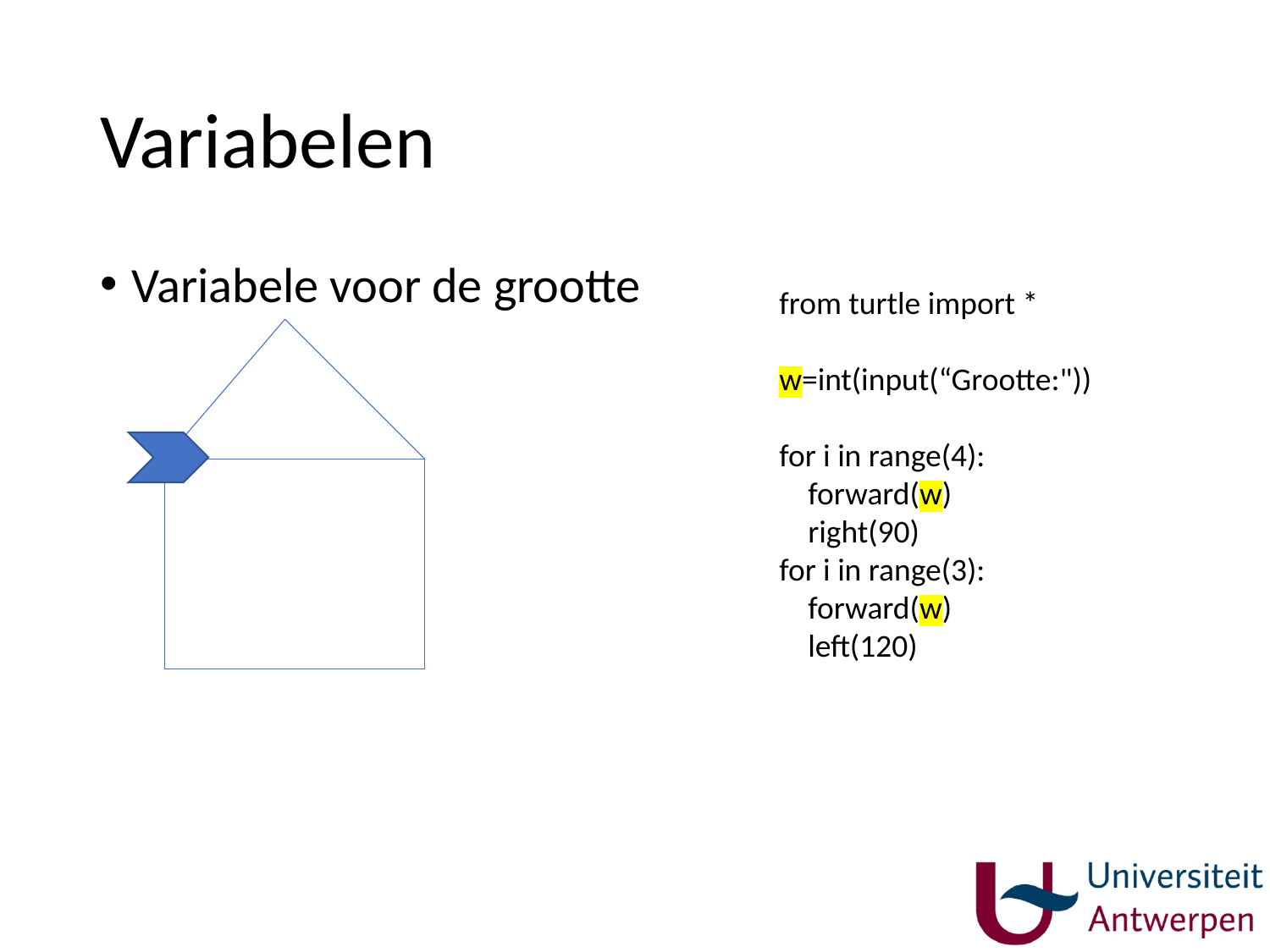

# Variabelen
Variabele voor de grootte
from turtle import *

w=int(input(“Grootte:"))

for i in range(4):
    forward(w)
    right(90)
for i in range(3):
    forward(w)
    left(120)

26